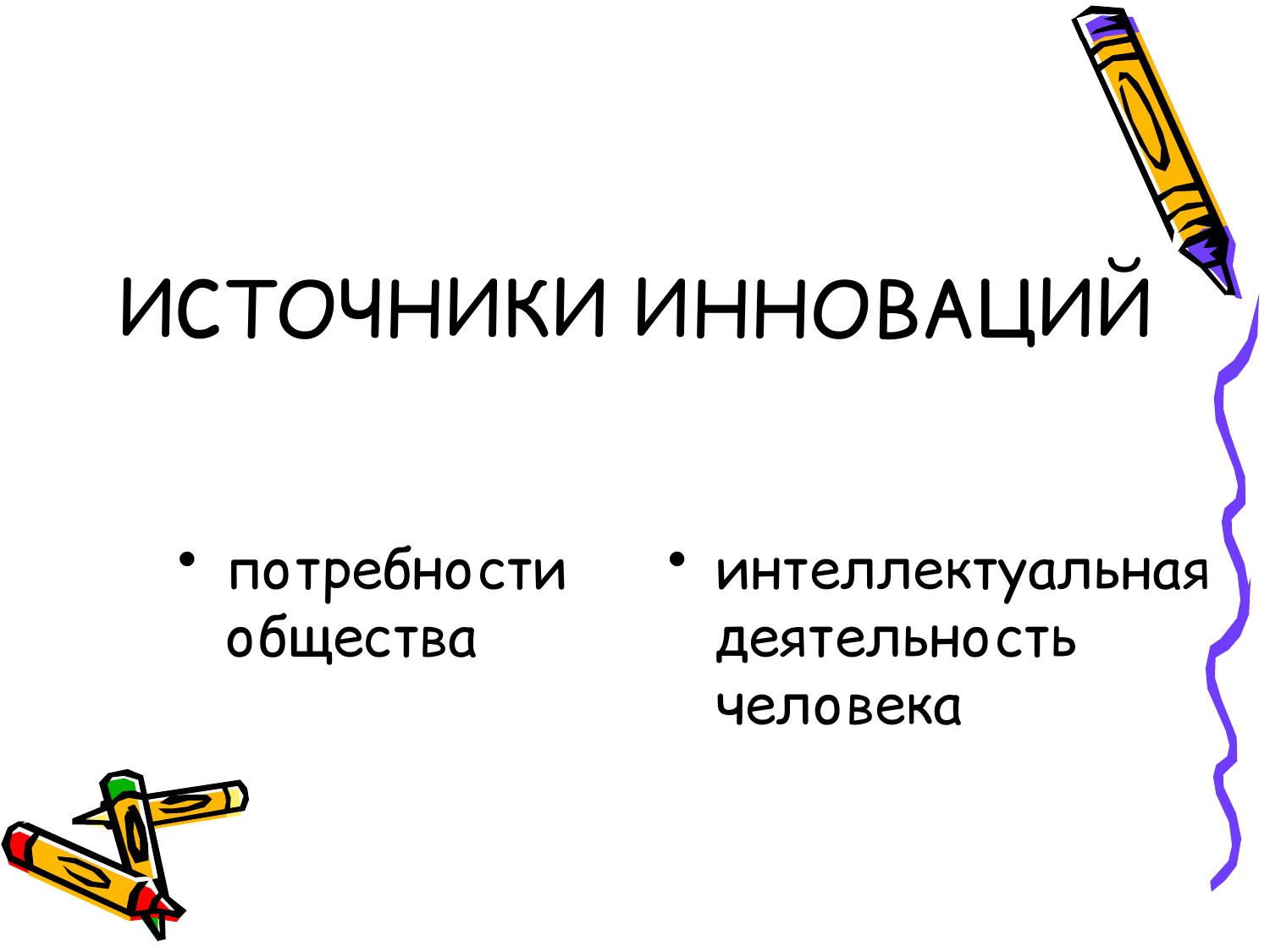

# ИСТОЧНИКИ ИННОВАЦИЙ
потребности общества
интеллектуальная деятельность человека